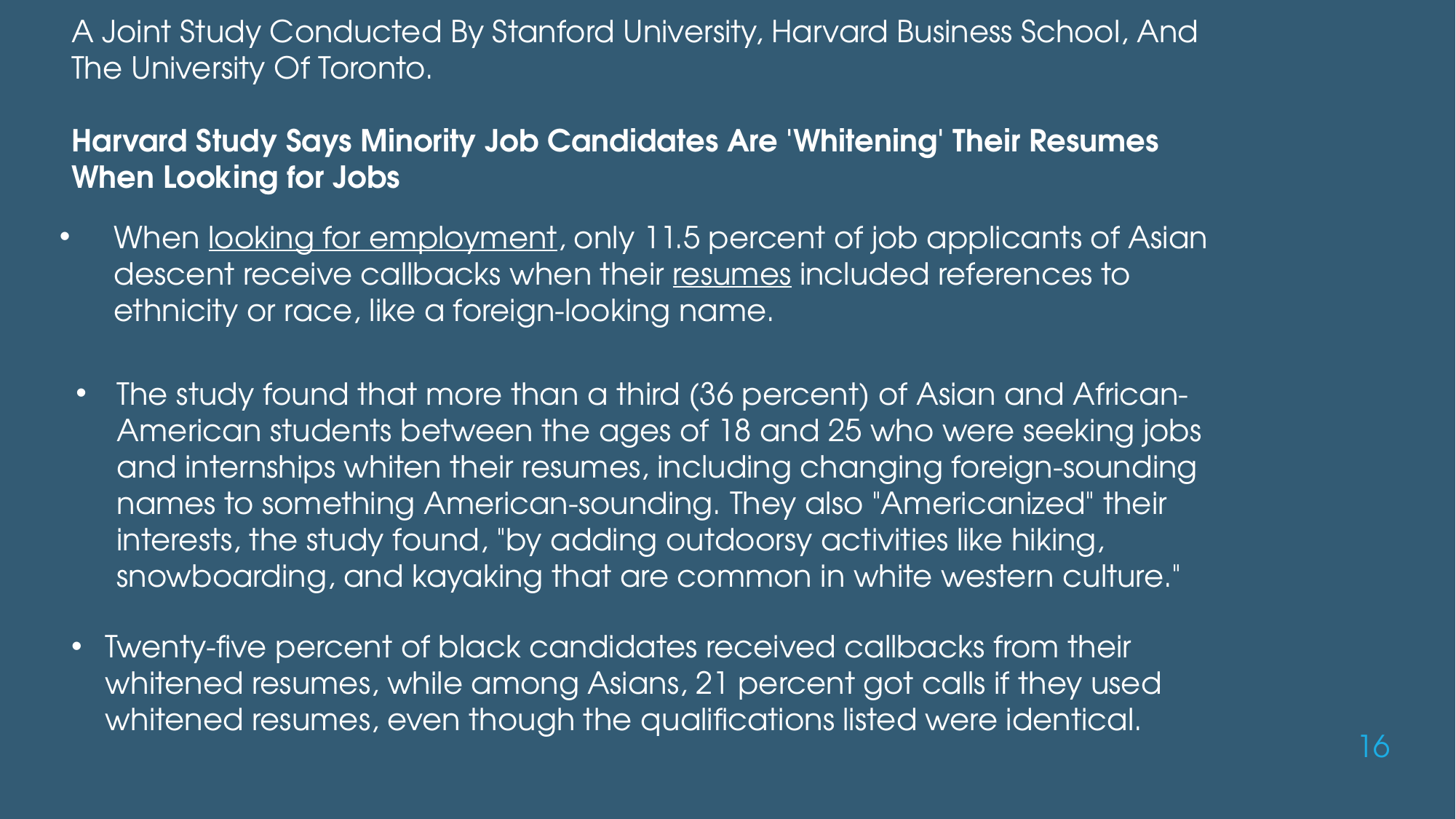

A Joint Study Conducted By Stanford University, Harvard Business School, And The University Of Toronto.

Harvard Study Says Minority Job Candidates Are 'Whitening' Their Resumes When Looking for Jobs
When looking for employment, only 11.5 percent of job applicants of Asian descent receive callbacks when their resumes included references to ethnicity or race, like a foreign-looking name.
The study found that more than a third (36 percent) of Asian and African-American students between the ages of 18 and 25 who were seeking jobs and internships whiten their resumes, including changing foreign-sounding names to something American-sounding. They also "Americanized" their interests, the study found, "by adding outdoorsy activities like hiking, snowboarding, and kayaking that are common in white western culture."
Twenty-five percent of black candidates received callbacks from their whitened resumes, while among Asians, 21 percent got calls if they used whitened resumes, even though the qualifications listed were identical.
16